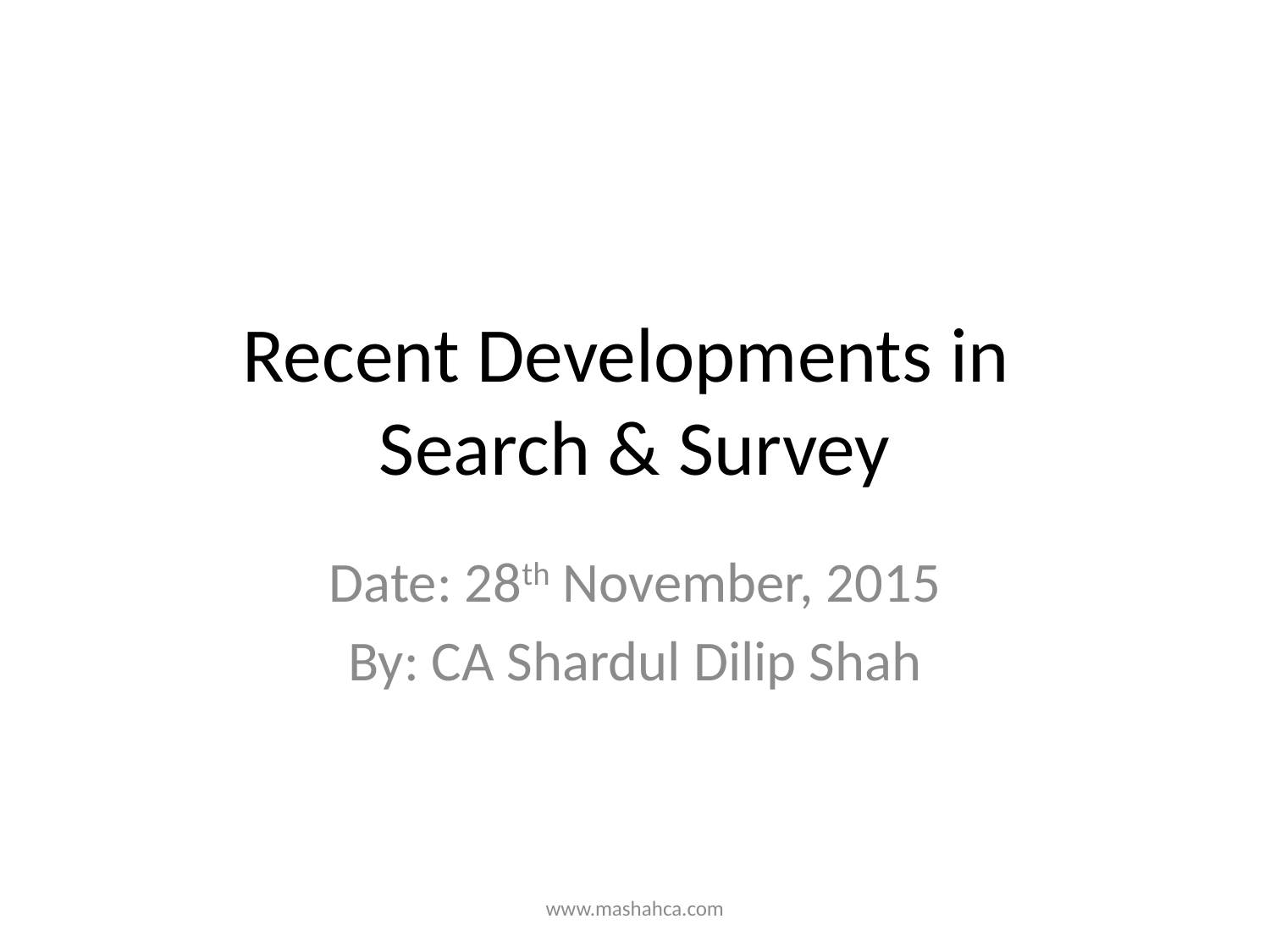

# Recent Developments in Search & Survey
Date: 28th November, 2015
By: CA Shardul Dilip Shah
www.mashahca.com